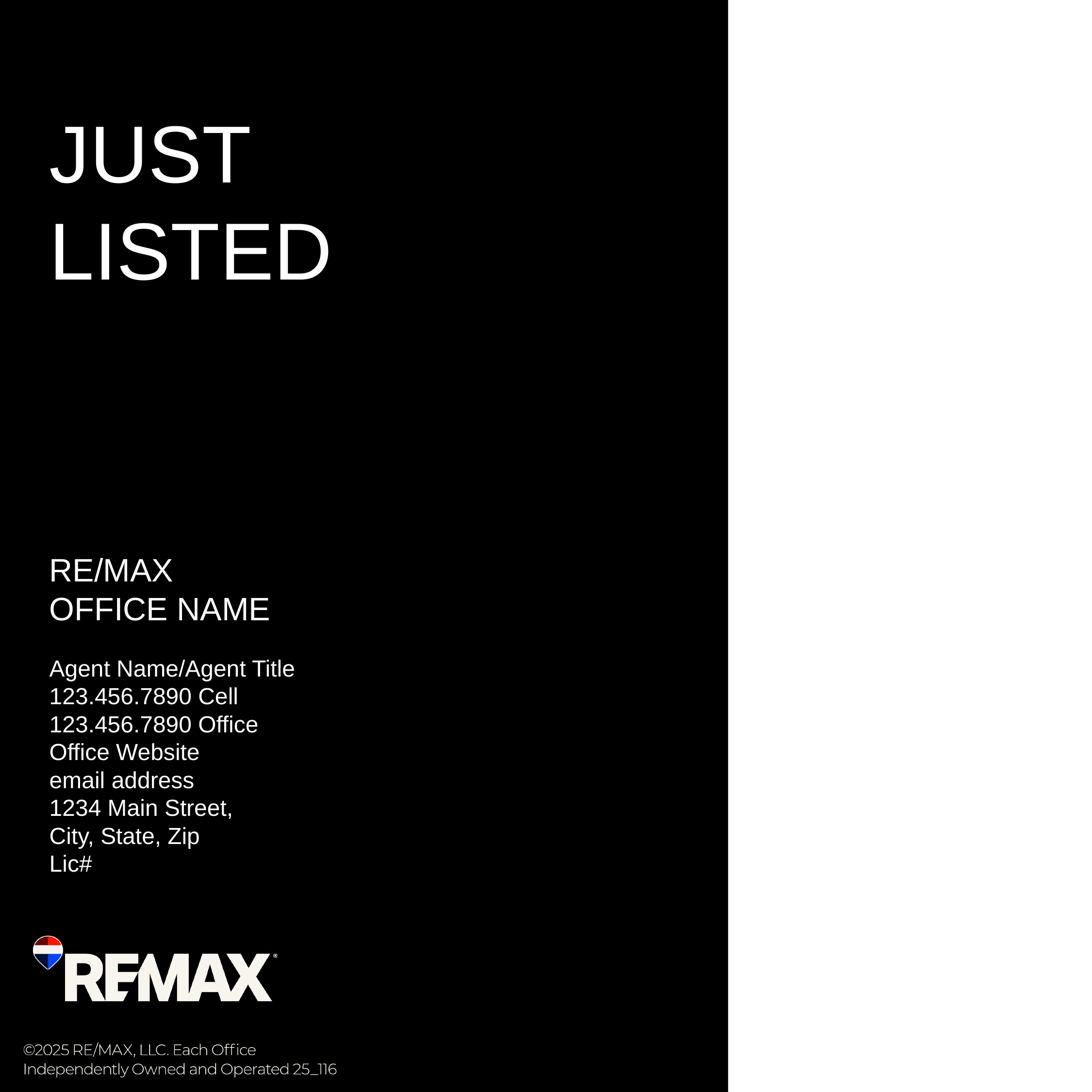

JUST LISTED
RE/MAX OFFICE NAME
Agent Name/Agent Title
123.456.7890 Cell
123.456.7890 Office
Office Website
email address
1234 Main Street,
City, State, Zip
Lic#